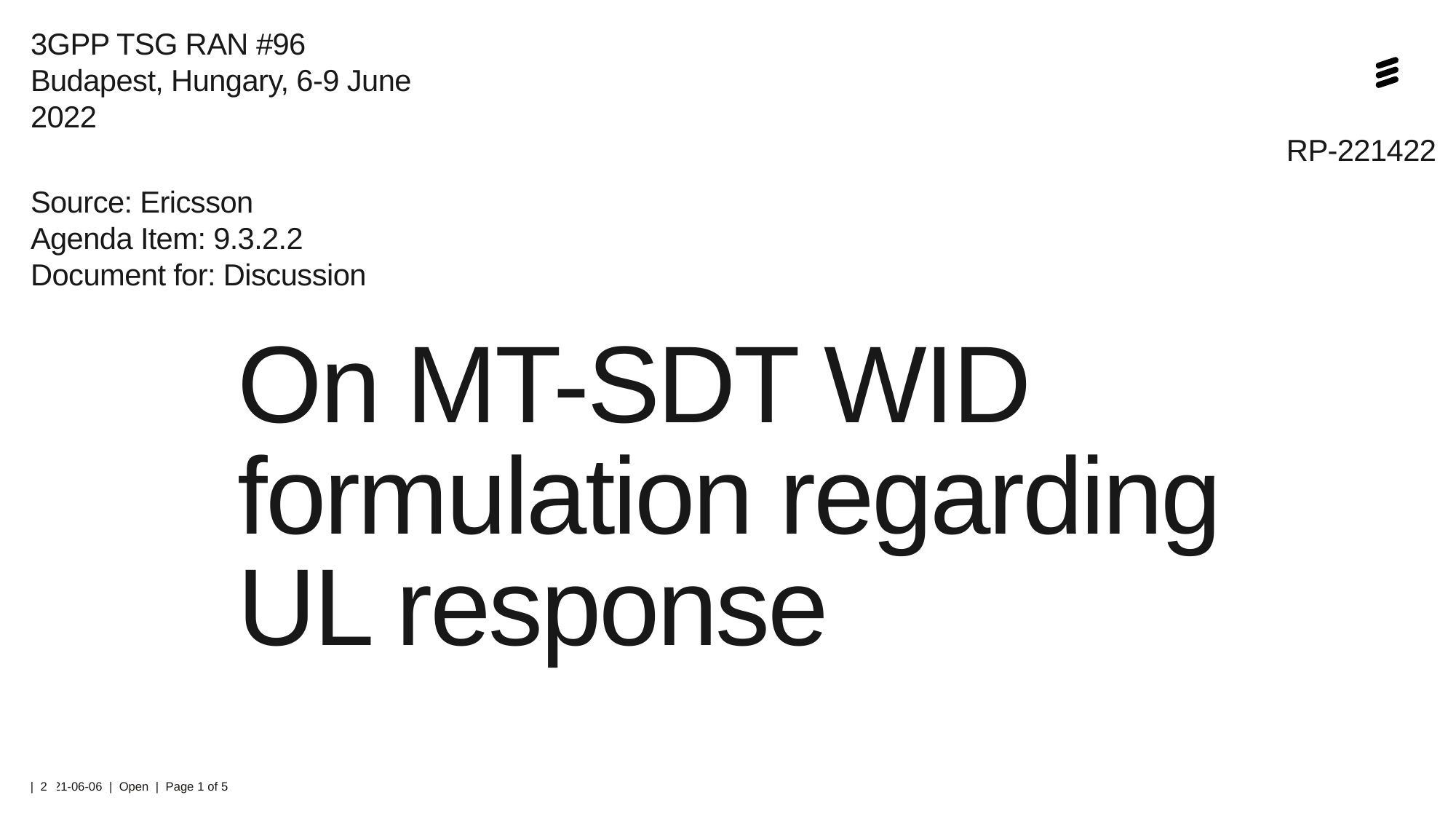

3GPP TSG RAN #96
Budapest, Hungary, 6-9 June 2022
Source: Ericsson
Agenda Item: 9.3.2.2
Document for: Discussion
RP-221422
# On MT-SDT WID formulation regarding UL response